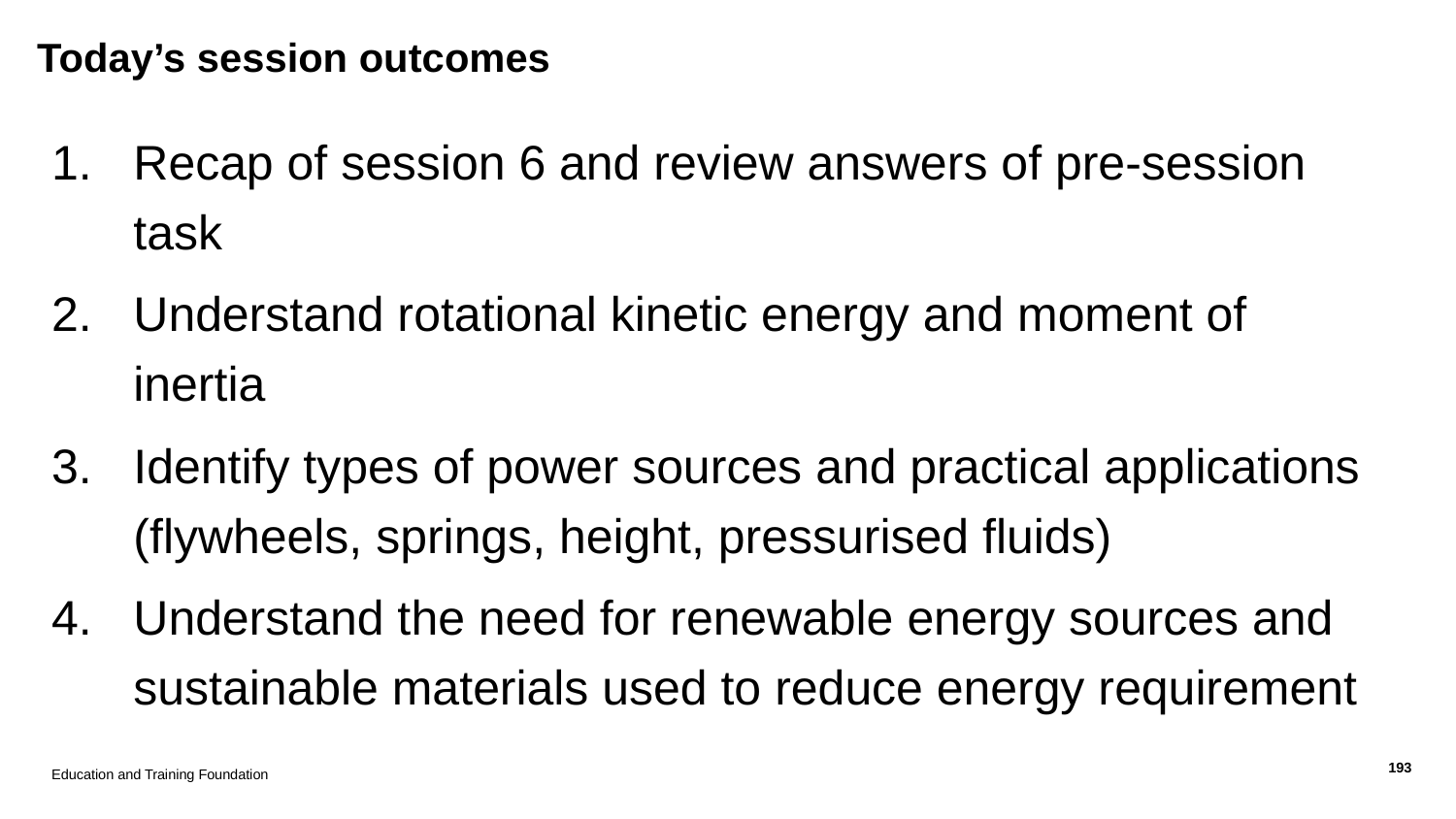

# Today’s session outcomes
Recap of session 6 and review answers of pre-session task
Understand rotational kinetic energy and moment of inertia
Identify types of power sources and practical applications (flywheels, springs, height, pressurised fluids)
Understand the need for renewable energy sources and sustainable materials used to reduce energy requirement
Education and Training Foundation
193